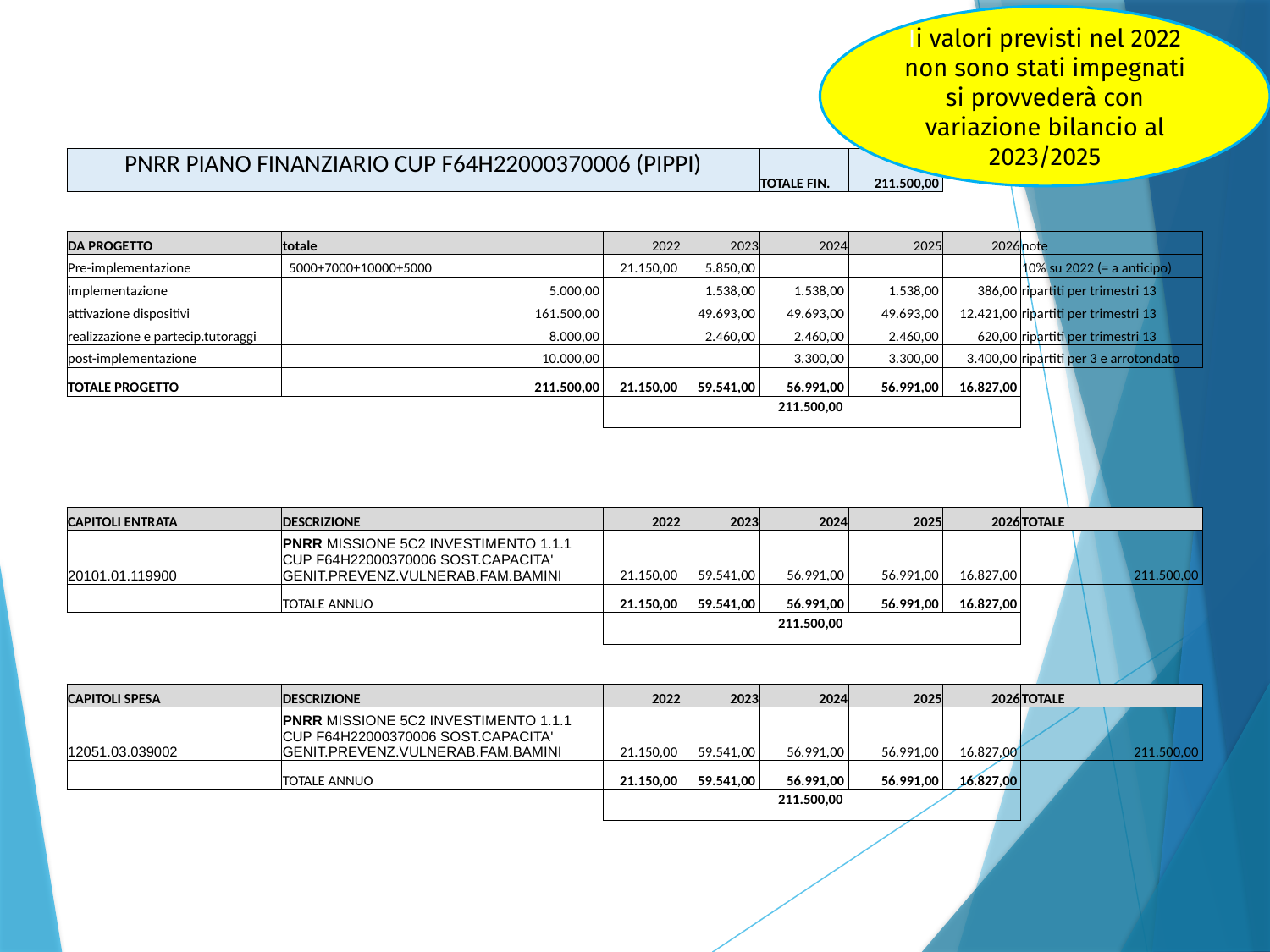

Ii valori previsti nel 2022 non sono stati impegnati si provvederà con variazione bilancio al 2023/2025
| PNRR PIANO FINANZIARIO CUP F64H22000370006 (PIPPI) |  |  |  | TOTALE FIN. | 211.500,00 |  |  |
| --- | --- | --- | --- | --- | --- | --- | --- |
|  |  |  |  |  |  |  |  |
| DA PROGETTO | totale | 2022 | 2023 | 2024 | 2025 | 2026 | note |
| Pre-implementazione | 5000+7000+10000+5000 | 21.150,00 | 5.850,00 |  |  |  | 10% su 2022 (= a anticipo) |
| implementazione | 5.000,00 |  | 1.538,00 | 1.538,00 | 1.538,00 | 386,00 | ripartiti per trimestri 13 |
| attivazione dispositivi | 161.500,00 |  | 49.693,00 | 49.693,00 | 49.693,00 | 12.421,00 | ripartiti per trimestri 13 |
| realizzazione e partecip.tutoraggi | 8.000,00 |  | 2.460,00 | 2.460,00 | 2.460,00 | 620,00 | ripartiti per trimestri 13 |
| post-implementazione | 10.000,00 |  |  | 3.300,00 | 3.300,00 | 3.400,00 | ripartiti per 3 e arrotondato |
| TOTALE PROGETTO | 211.500,00 | 21.150,00 | 59.541,00 | 56.991,00 | 56.991,00 | 16.827,00 |  |
|  |  | 211.500,00 |  |  |  |  |  |
|  |  |  |  |  |  |  |  |
|  |  |  |  |  |  |  |  |
| CAPITOLI ENTRATA | DESCRIZIONE | 2022 | 2023 | 2024 | 2025 | 2026 | TOTALE |
| 20101.01.119900 | PNRR MISSIONE 5C2 INVESTIMENTO 1.1.1 CUP F64H22000370006 SOST.CAPACITA' GENIT.PREVENZ.VULNERAB.FAM.BAMINI | 21.150,00 | 59.541,00 | 56.991,00 | 56.991,00 | 16.827,00 | 211.500,00 |
|  | TOTALE ANNUO | 21.150,00 | 59.541,00 | 56.991,00 | 56.991,00 | 16.827,00 |  |
|  |  | 211.500,00 |  |  |  |  |  |
|  |  |  |  |  |  |  |  |
| CAPITOLI SPESA | DESCRIZIONE | 2022 | 2023 | 2024 | 2025 | 2026 | TOTALE |
| 12051.03.039002 | PNRR MISSIONE 5C2 INVESTIMENTO 1.1.1 CUP F64H22000370006 SOST.CAPACITA' GENIT.PREVENZ.VULNERAB.FAM.BAMINI | 21.150,00 | 59.541,00 | 56.991,00 | 56.991,00 | 16.827,00 | 211.500,00 |
|  | TOTALE ANNUO | 21.150,00 | 59.541,00 | 56.991,00 | 56.991,00 | 16.827,00 |  |
|  |  | 211.500,00 |  |  |  |  |  |